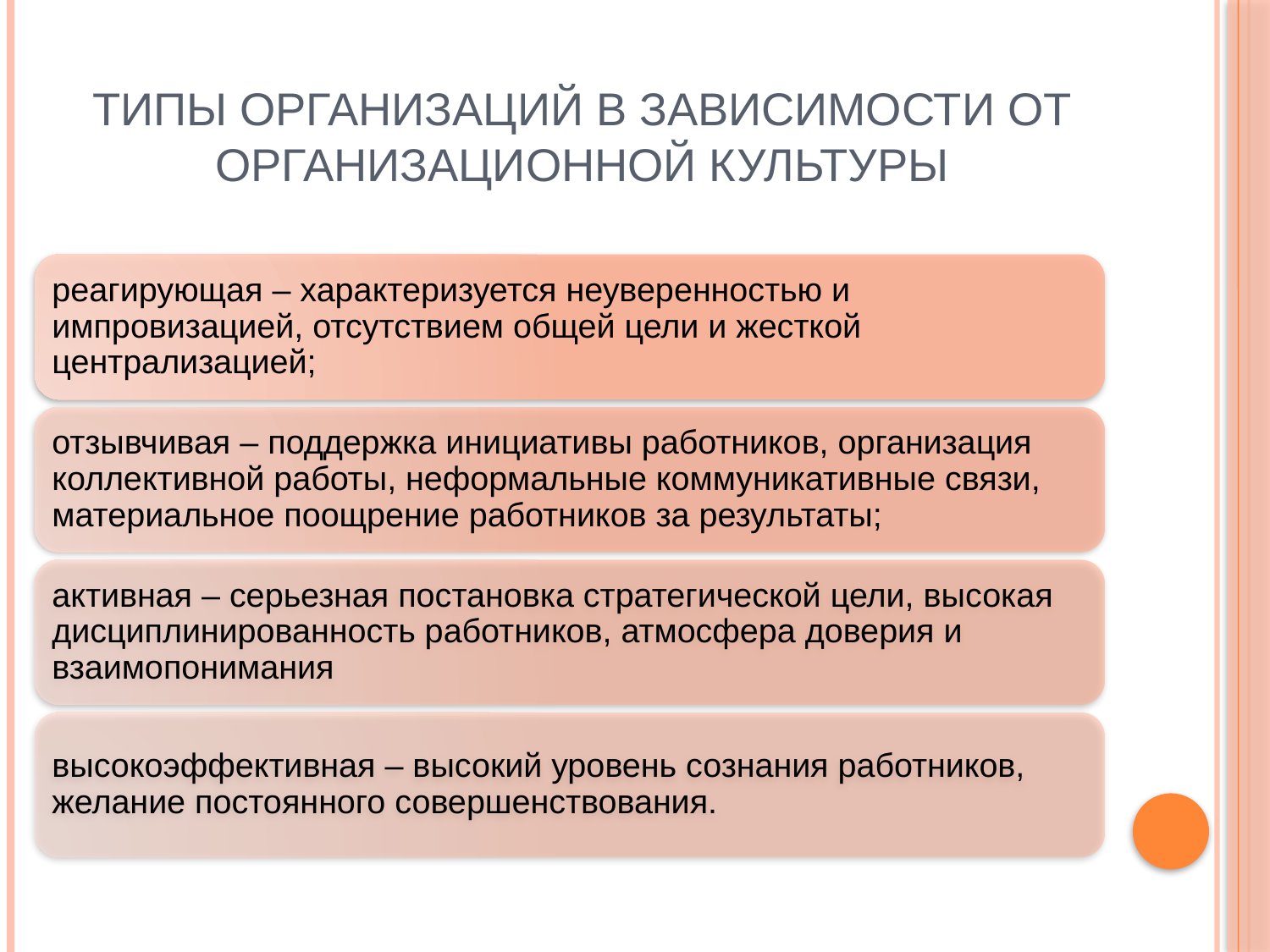

# Типы организаций в зависимости от организационной культуры
реагирующая – характеризуется неуверенностью и импровизацией, отсутствием общей цели и жесткой централизацией;
отзывчивая – поддержка инициативы работников, организация коллективной работы, неформальные коммуникативные связи, материальное поощрение работников за результаты;
активная – серьезная постановка стратегической цели, высокая дисциплинированность работников, атмосфера доверия и взаимопонимания
высокоэффективная – высокий уровень сознания работников, желание постоянного совершенствования.